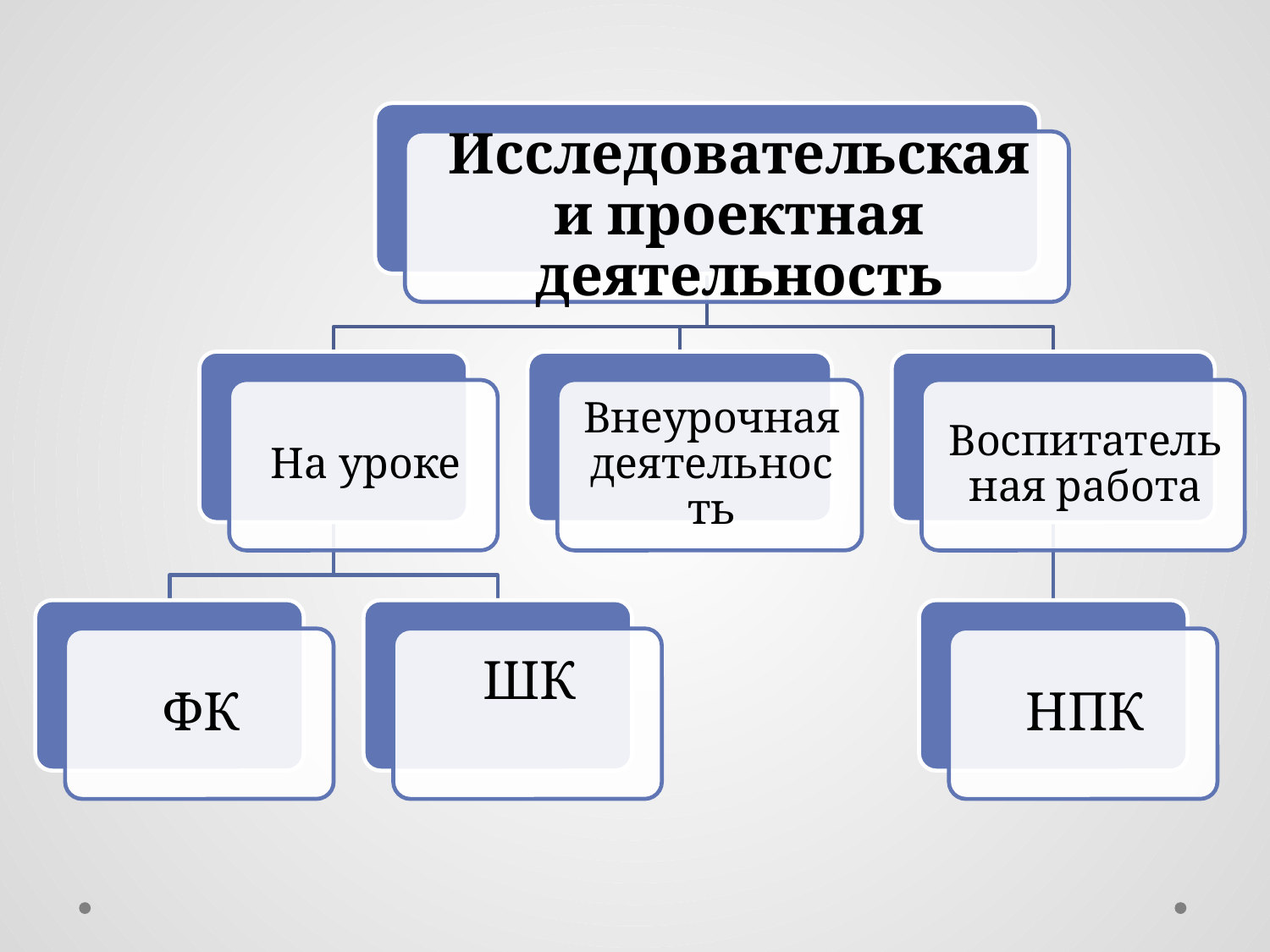

Исследовательская и проектная деятельность
На уроке
ФК
ШК
Внеурочная деятельность
Воспитательная работа
НПК